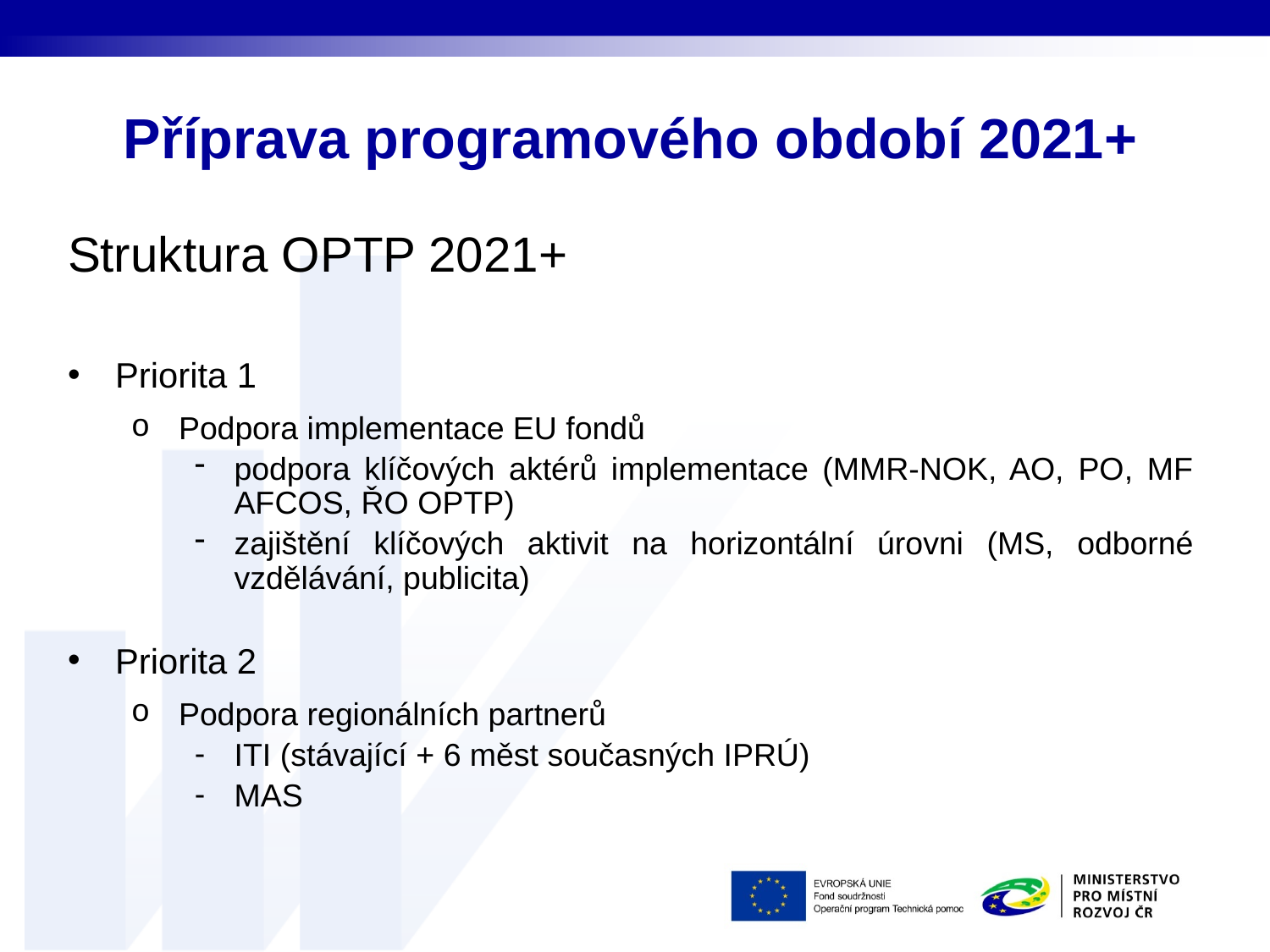

# Příprava programového období 2021+
Struktura OPTP 2021+

Priorita 1
Podpora implementace EU fondů
podpora klíčových aktérů implementace (MMR-NOK, AO, PO, MF AFCOS, ŘO OPTP)
zajištění klíčových aktivit na horizontální úrovni (MS, odborné vzdělávání, publicita)

Priorita 2
Podpora regionálních partnerů
ITI (stávající + 6 měst současných IPRÚ)
MAS